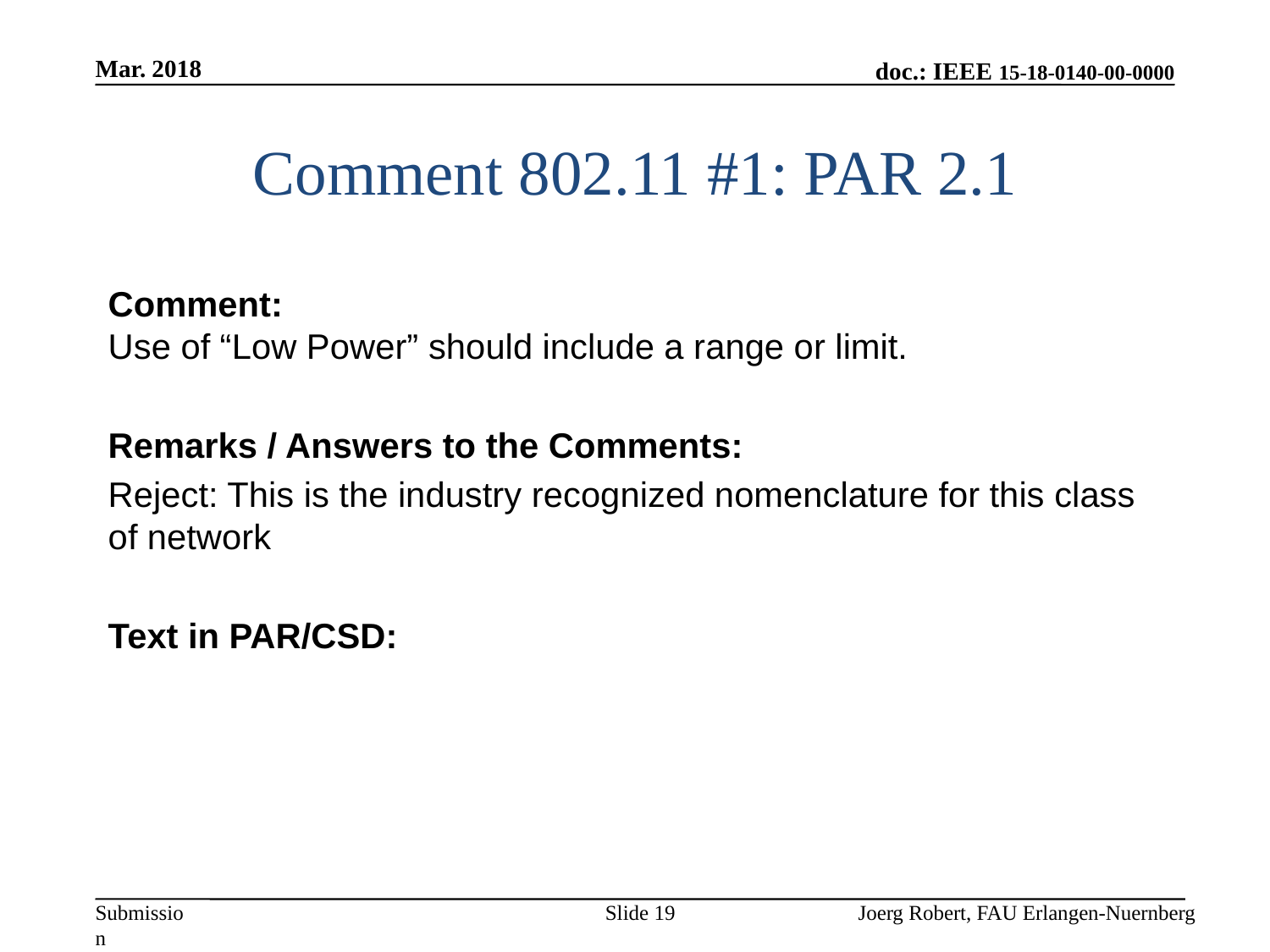

Mar. 2018
# Comment 802.11 #1: PAR 2.1
Comment:
Use of “Low Power” should include a range or limit.

Remarks / Answers to the Comments:
Reject: This is the industry recognized nomenclature for this class of network

Text in PAR/CSD:
Slide 19
Joerg Robert, FAU Erlangen-Nuernberg